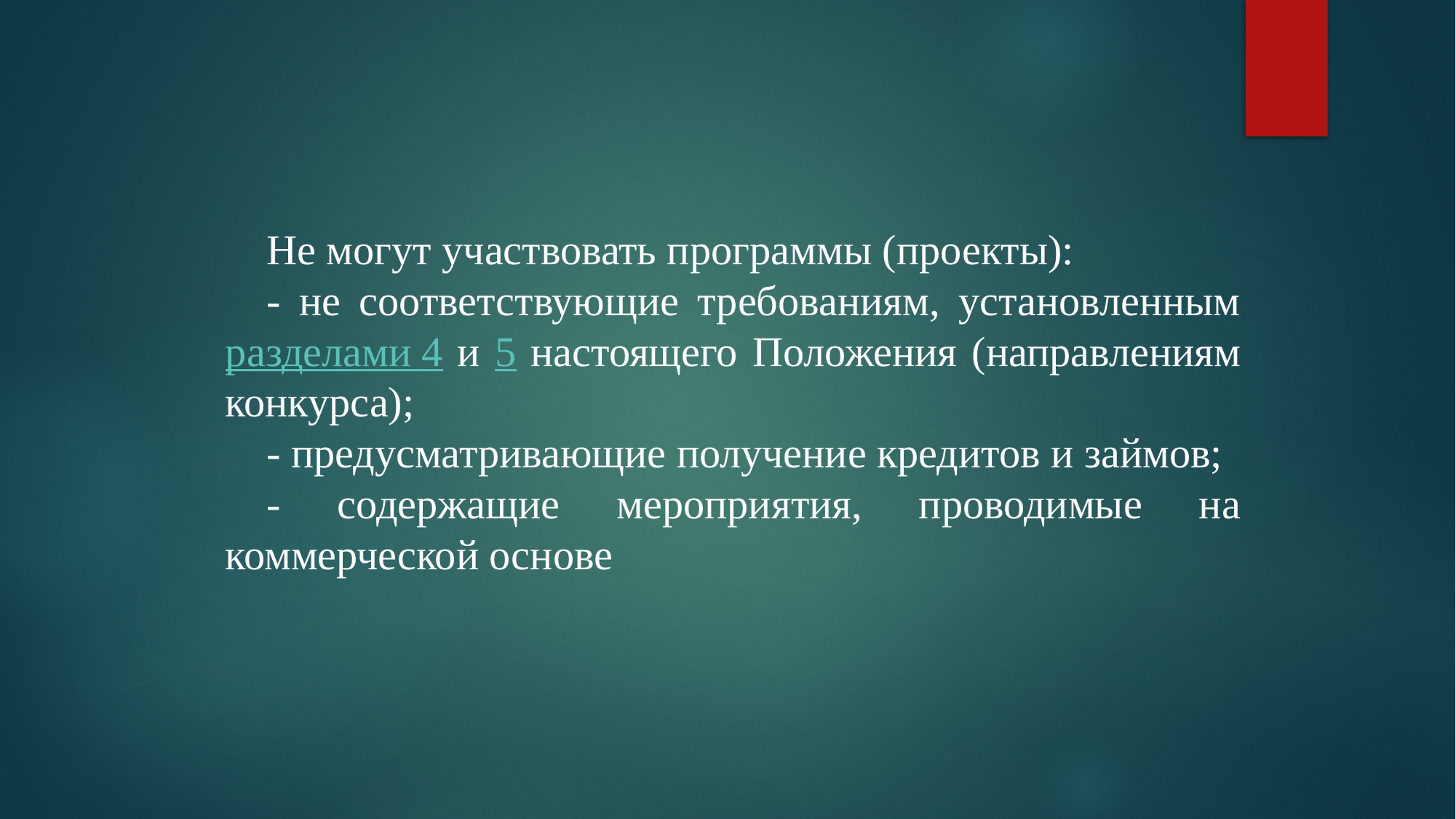

Не могут участвовать программы (проекты):
- не соответствующие требованиям, установленным разделами 4 и 5 настоящего Положения (направлениям конкурса);
- предусматривающие получение кредитов и займов;
- содержащие мероприятия, проводимые на коммерческой основе